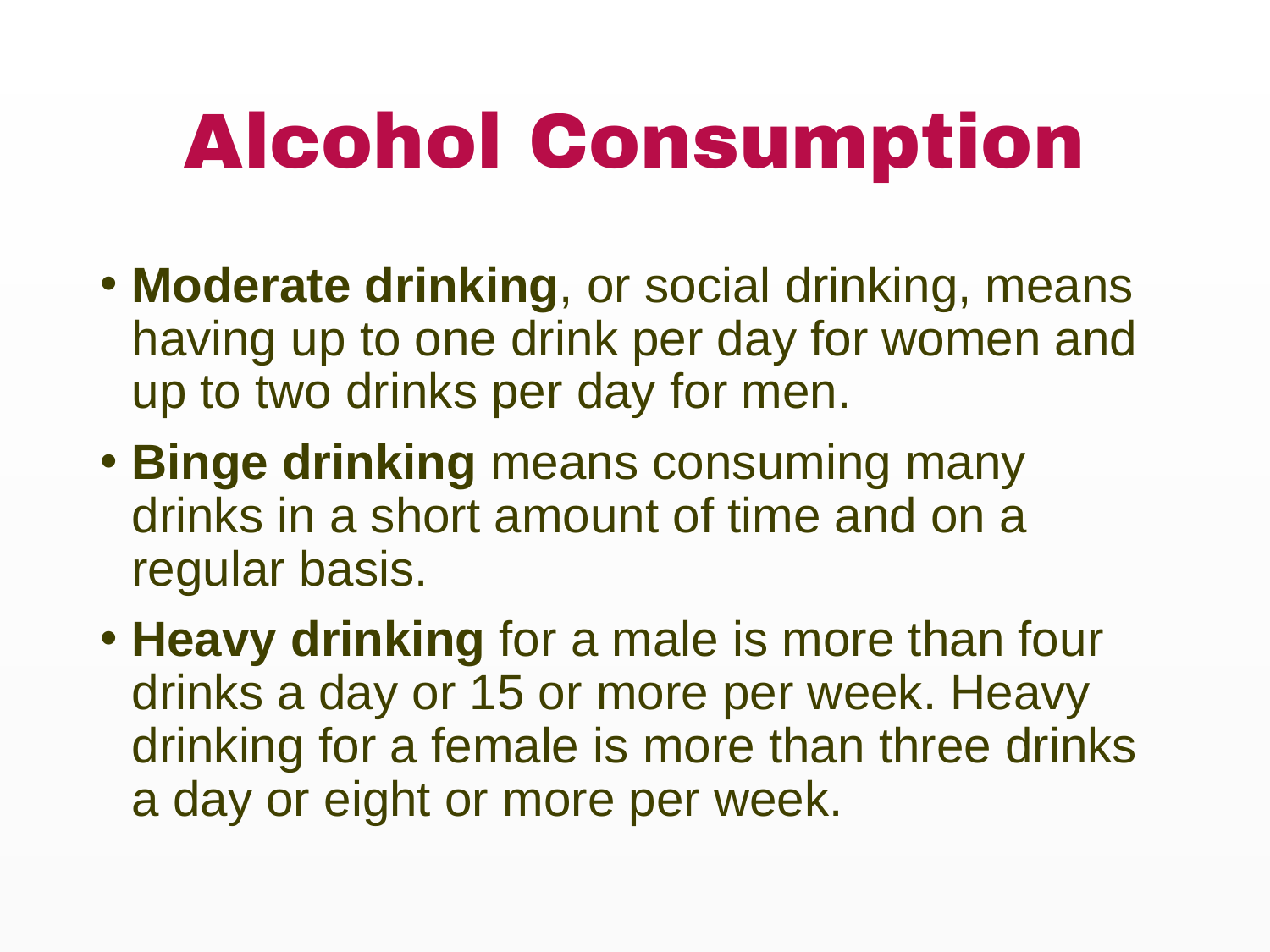

# Alcohol Consumption
Moderate drinking, or social drinking, means having up to one drink per day for women and up to two drinks per day for men.
Binge drinking means consuming many drinks in a short amount of time and on a regular basis.
Heavy drinking for a male is more than four drinks a day or 15 or more per week. Heavy drinking for a female is more than three drinks a day or eight or more per week.